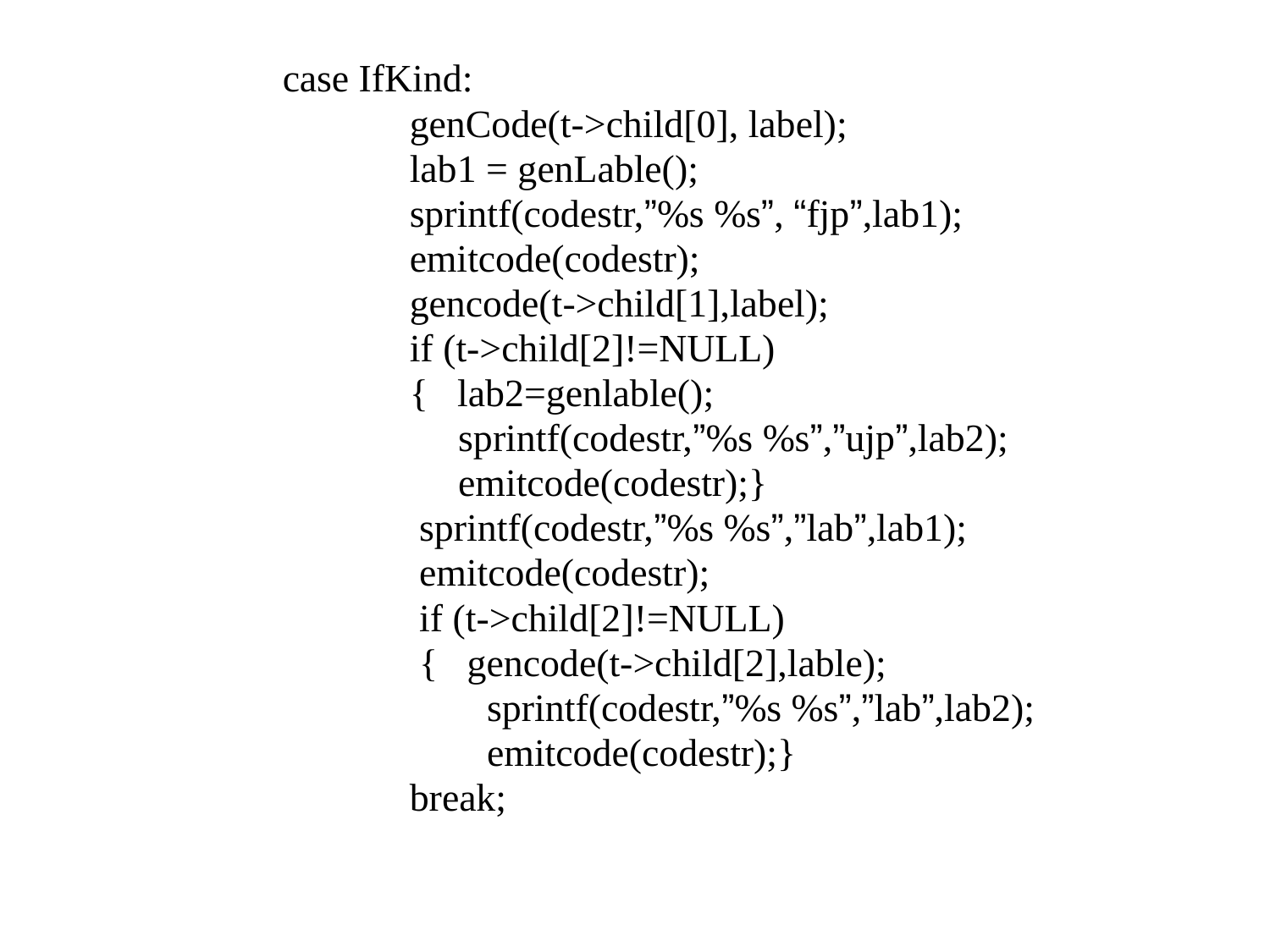

case IfKind:
			genCode(t->child[0], label);
			lab1 = genLable();
			sprintf(codestr,”%s %s”, “fjp”,lab1);
			emitcode(codestr);
			gencode(t->child[1],label);
			if (t->child[2]!=NULL)
			{   lab2=genlable();
			     sprintf(codestr,”%s %s”,”ujp”,lab2);
			     emitcode(codestr);}
			 sprintf(codestr,”%s %s”,”lab”,lab1);
			 emitcode(codestr);
			 if (t->child[2]!=NULL)
			 {   gencode(t->child[2],lable);
		                     sprintf(codestr,”%s %s”,”lab”,lab2);
		                     emitcode(codestr);}
			break;